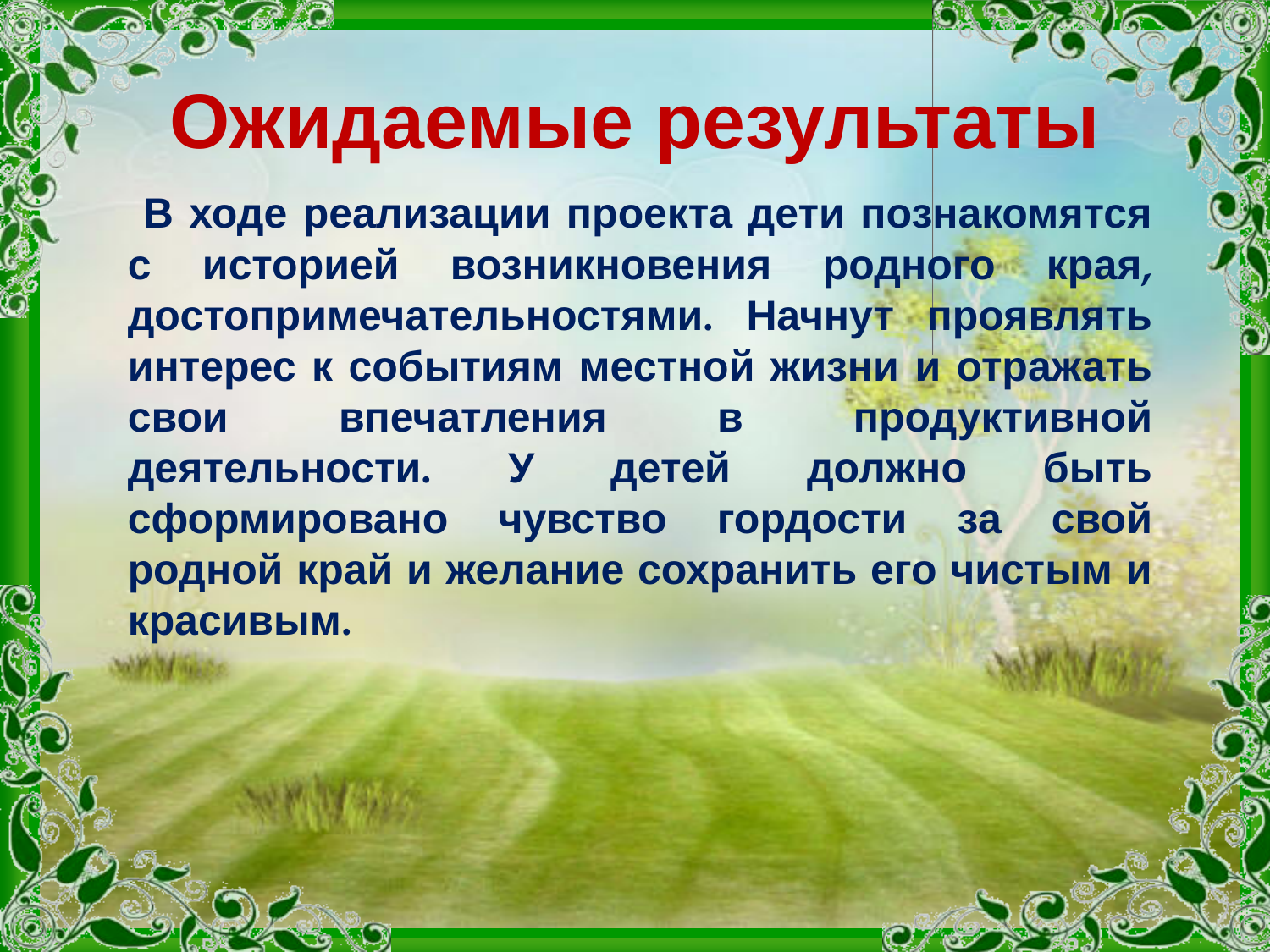

# Ожидаемые результаты
 В ходе реализации проекта дети познакомятся с историей возникновения родного края, достопримечательностями. Начнут проявлять интерес к событиям местной жизни и отражать свои впечатления в продуктивной деятельности. У детей должно быть сформировано чувство гордости за свой родной край и желание сохранить его чистым и красивым.